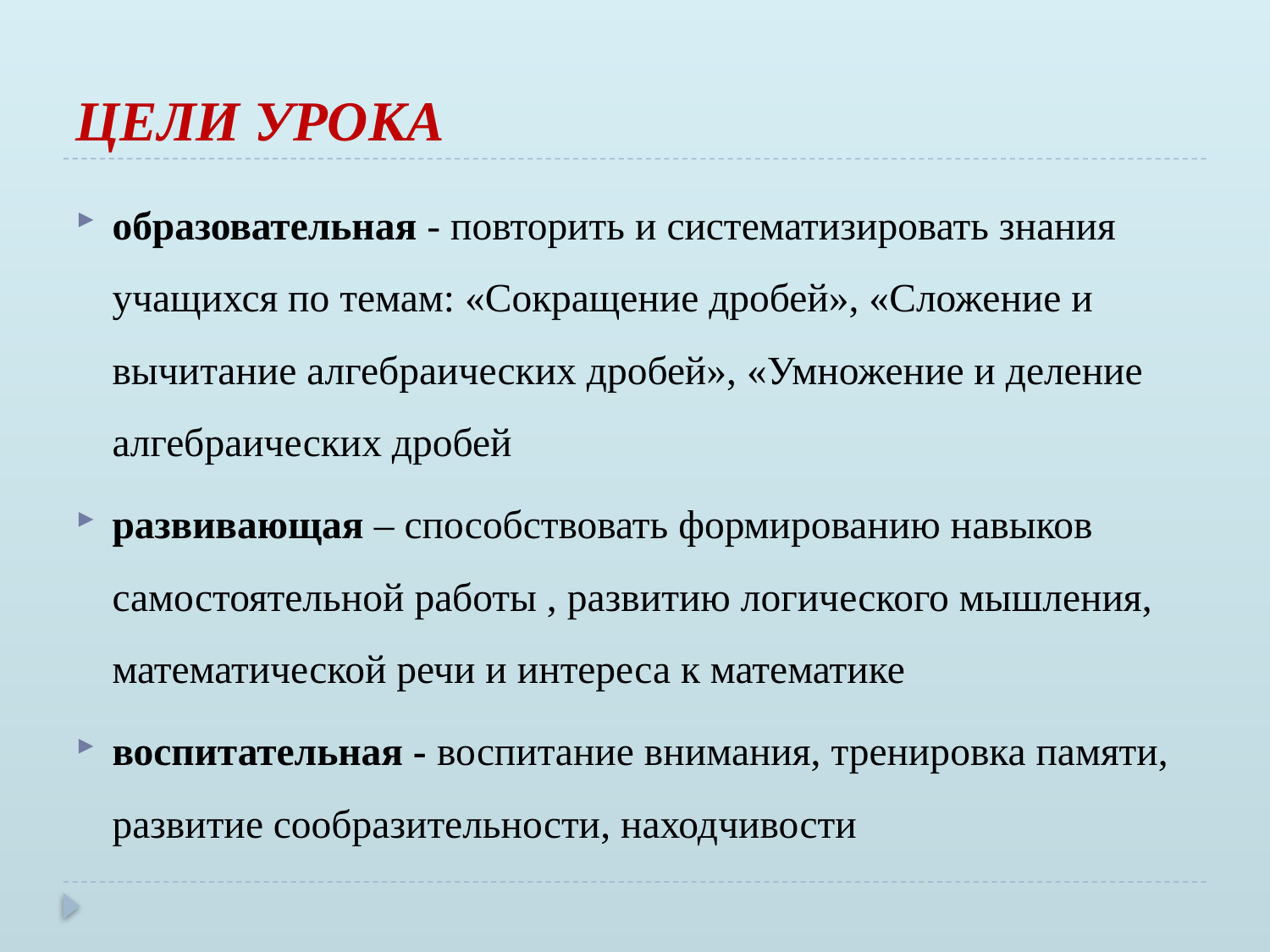

# ЦЕЛИ УРОКА
образовательная - повторить и систематизировать знания учащихся по темам: «Сокращение дробей», «Сложение и вычитание алгебраических дробей», «Умножение и деление алгебраических дробей
развивающая – способствовать формированию навыков самостоятельной работы , развитию логического мышления, математической речи и интереса к математике
воспитательная - воспитание внимания, тренировка памяти, развитие сообразительности, находчивости